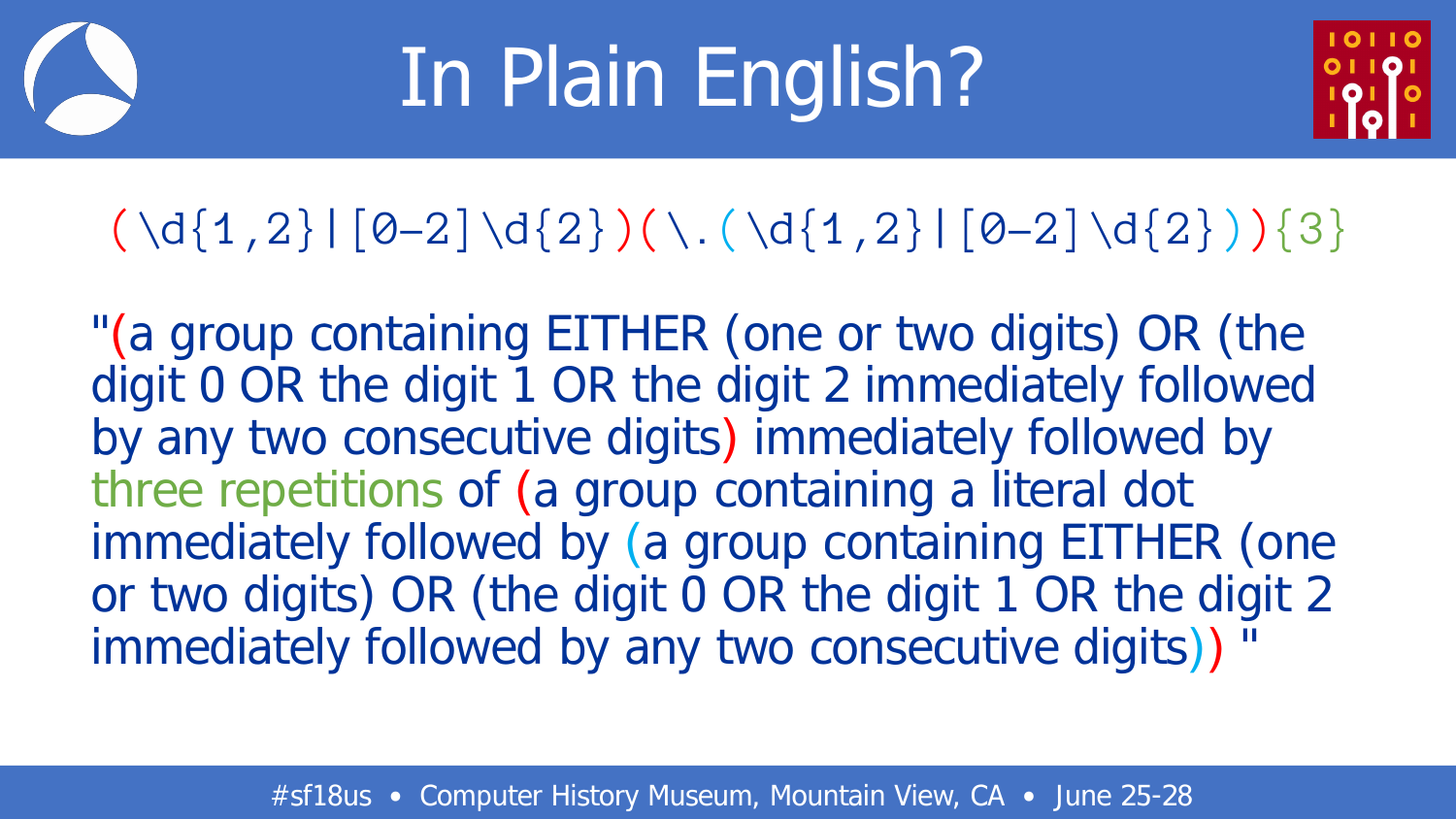

# In Plain English?
 (\d{1,2}|[0-2]\d{2})(\.(\d{1,2}|[0-2]\d{2})){3}

"(a group containing EITHER (one or two digits) OR (the digit 0 OR the digit 1 OR the digit 2 immediately followed by any two consecutive digits) immediately followed by three repetitions of (a group containing a literal dot immediately followed by (a group containing EITHER (one or two digits) OR (the digit 0 OR the digit 1 OR the digit 2 immediately followed by any two consecutive digits)) "